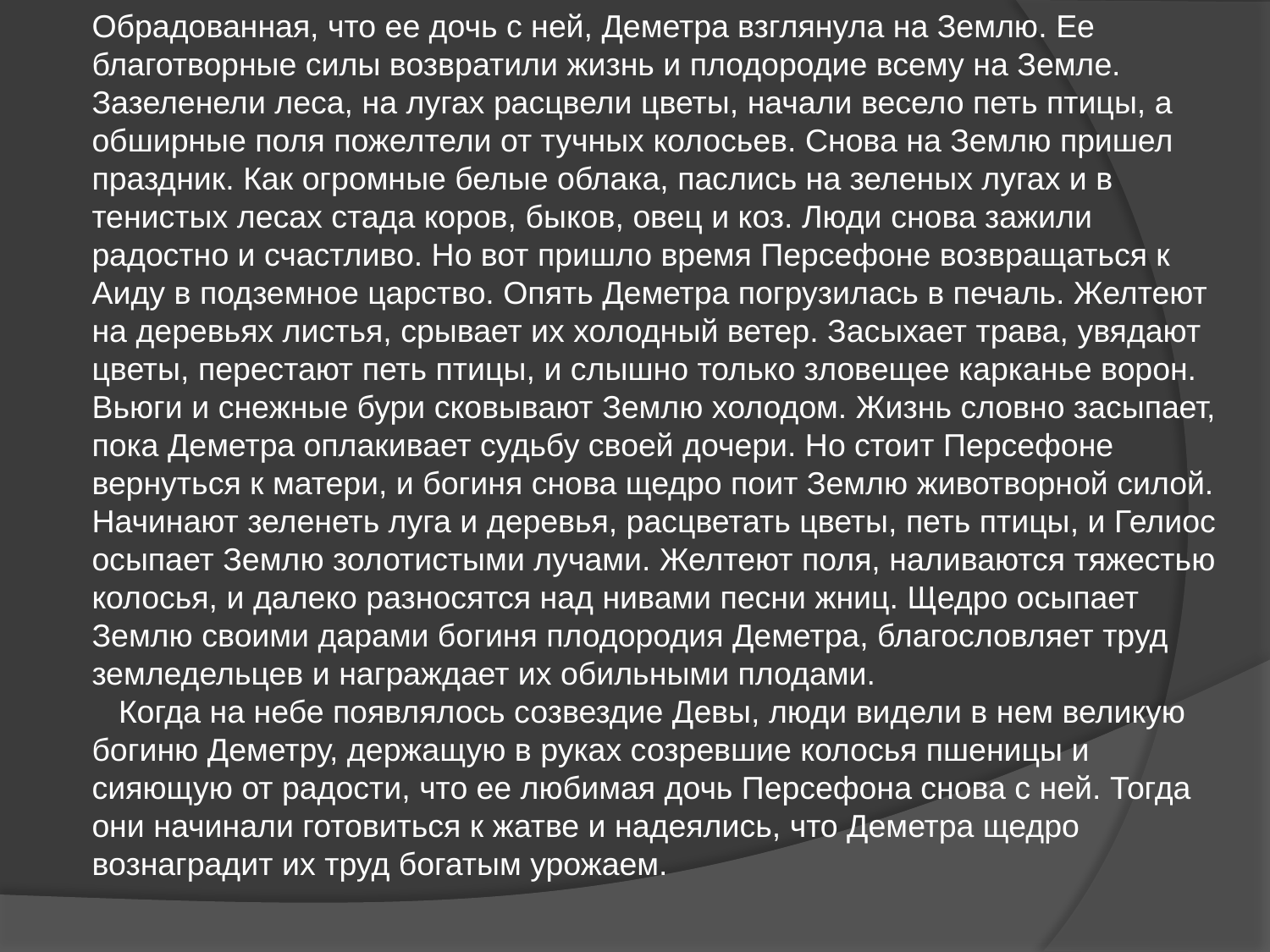

Обрадованная, что ее дочь с ней, Деметра взглянула на Землю. Ее благотворные силы возвратили жизнь и плодородие всему на Земле. Зазеленели леса, на лугах расцвели цветы, начали весело петь птицы, а обширные поля пожелтели от тучных колосьев. Снова на Землю пришел праздник. Как огромные белые облака, паслись на зеленых лугах и в тенистых лесах стада коров, быков, овец и коз. Люди снова зажили радостно и счастливо. Но вот пришло время Персефоне возвращаться к Аиду в подземное царство. Опять Деметра погрузилась в печаль. Желтеют на деревьях листья, срывает их холодный ветер. Засыхает трава, увядают цветы, перестают петь птицы, и слышно только зловещее карканье ворон. Вьюги и снежные бури сковывают Землю холодом. Жизнь словно засыпает, пока Деметра оплакивает судьбу своей дочери. Но стоит Персефоне вернуться к матери, и богиня снова щедро поит Землю животворной силой. Начинают зеленеть луга и деревья, расцветать цветы, петь птицы, и Гелиос осыпает Землю золотистыми лучами. Желтеют поля, наливаются тяжестью колосья, и далеко разносятся над нивами песни жниц. Щедро осыпает Землю своими дарами богиня плодородия Деметра, благословляет труд земледельцев и награждает их обильными плодами.
   Когда на небе появлялось созвездие Девы, люди видели в нем великую богиню Деметру, держащую в руках созревшие колосья пшеницы и сияющую от радости, что ее любимая дочь Персефона снова с ней. Тогда они начинали готовиться к жатве и надеялись, что Деметра щедро вознаградит их труд богатым урожаем.